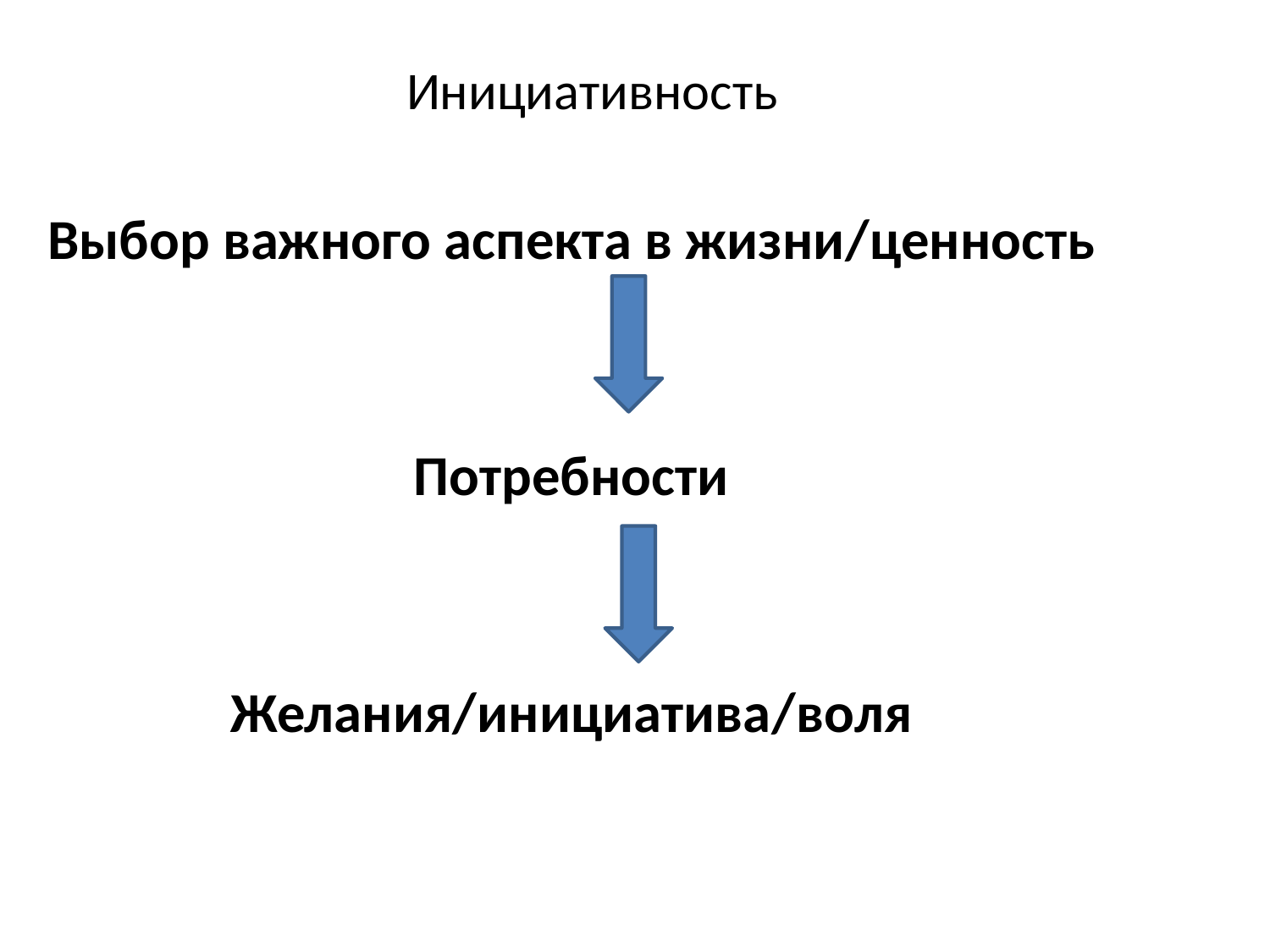

Инициативность
Выбор важного аспекта в жизни/ценность

Потребности

Желания/инициатива/воля